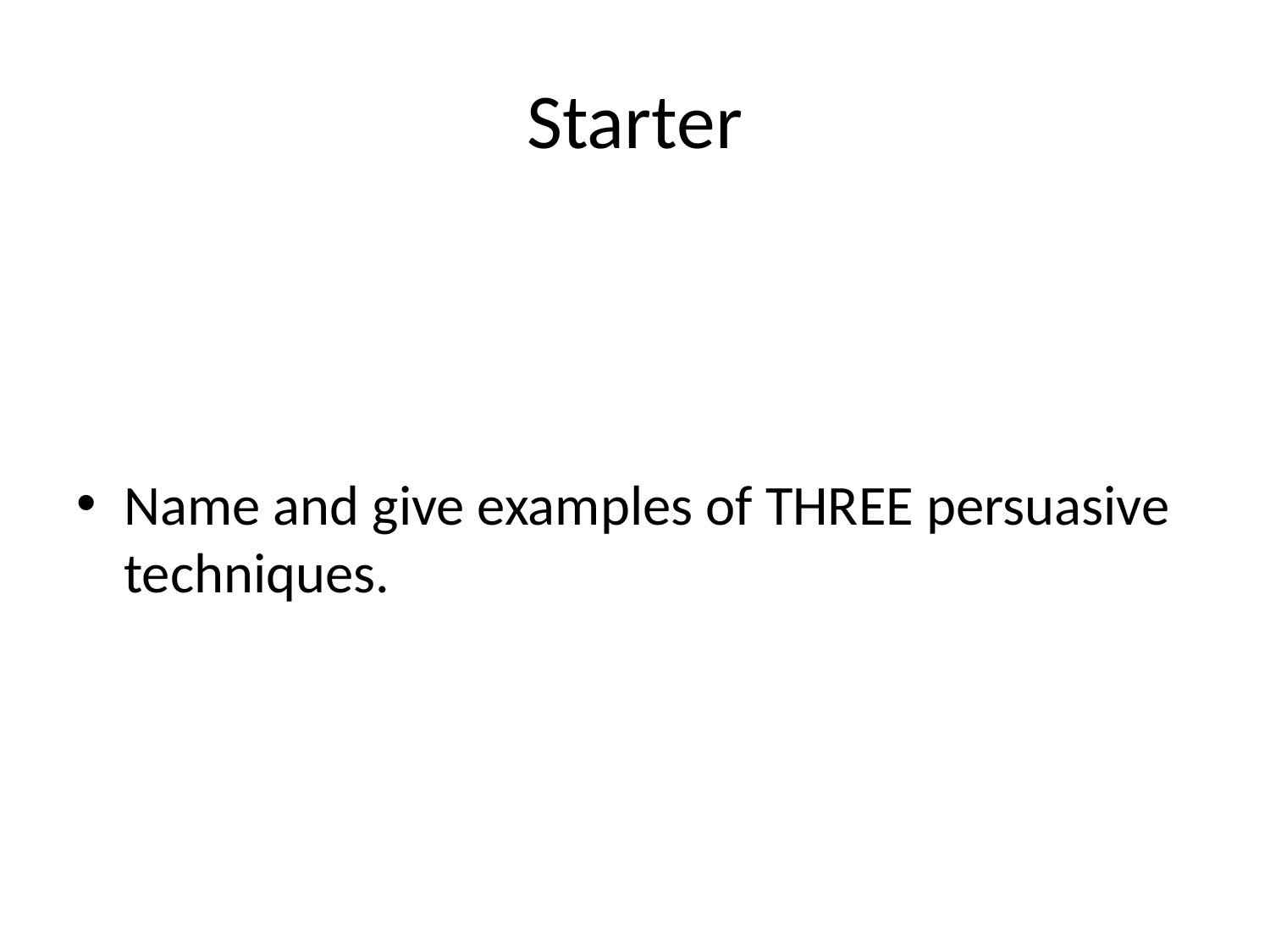

# Starter
Name and give examples of THREE persuasive techniques.